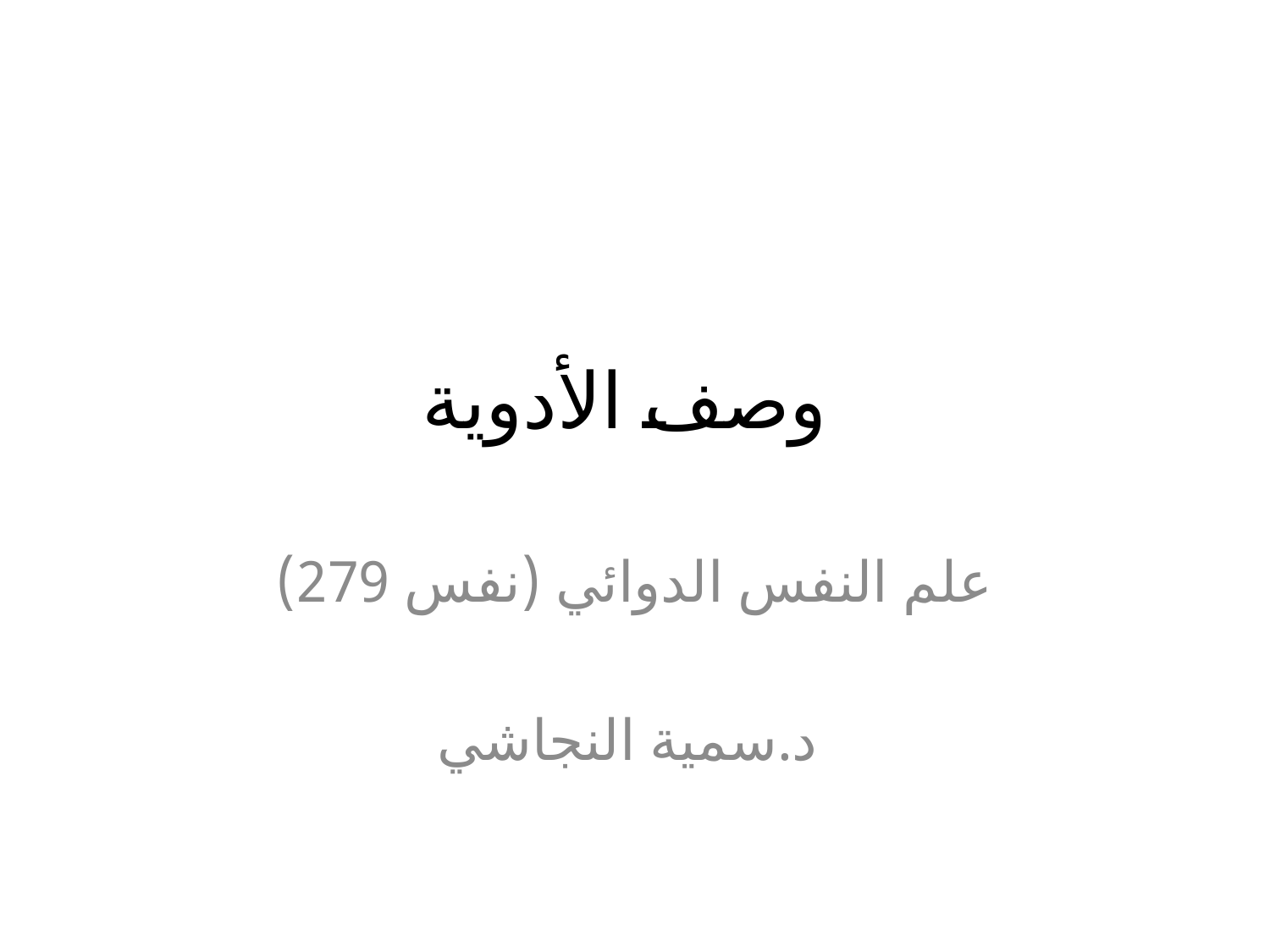

# وصف الأدوية
علم النفس الدوائي (نفس 279)

د.سمية النجاشي